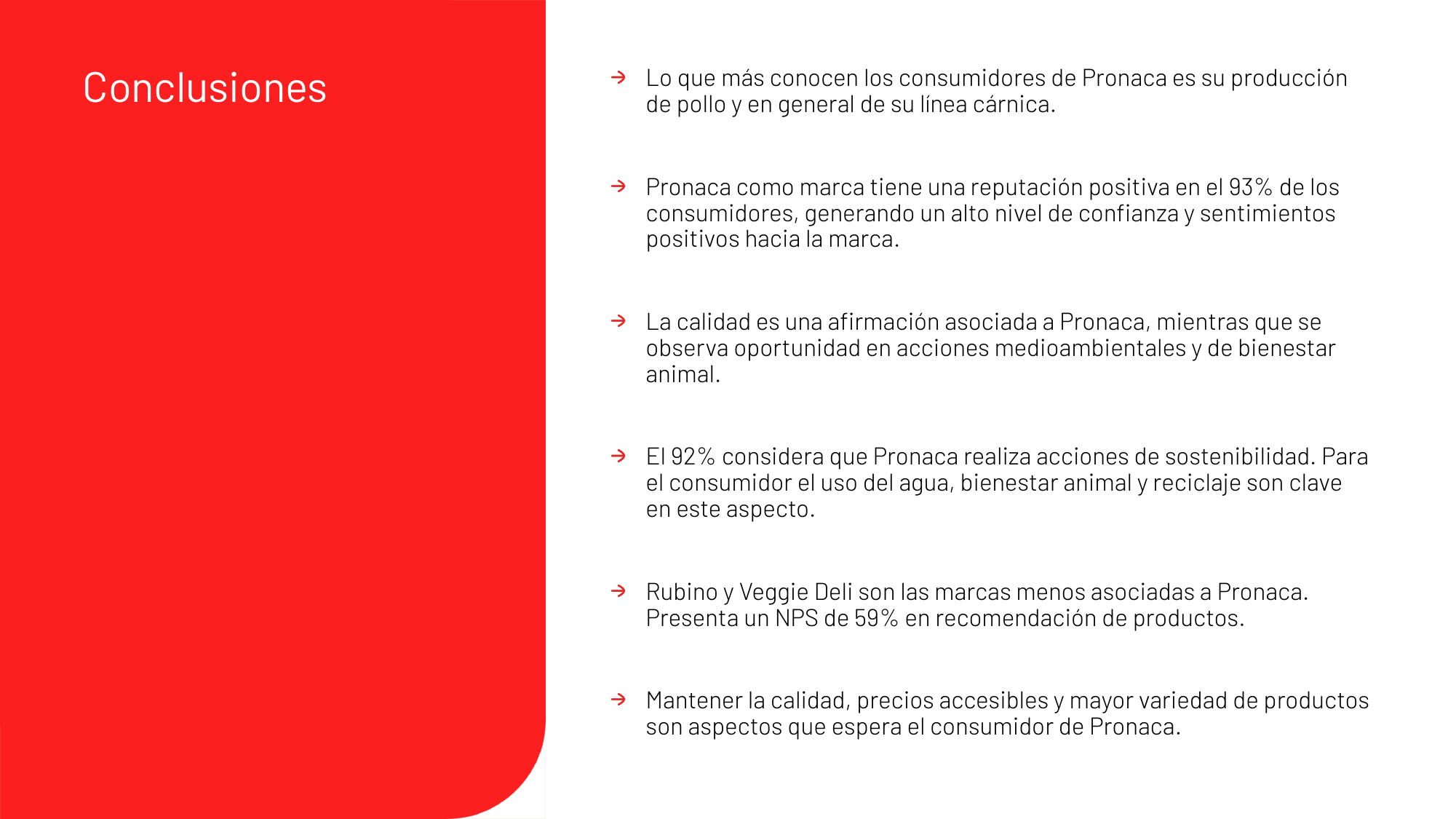

# Conclusiones
Lo que más conocen los consumidores de Pronaca es su producción de pollo y en general de su línea cárnica.

Pronaca como marca tiene una reputación positiva en el 93% de los consumidores, generando un alto nivel de confianza y sentimientos positivos hacia la marca.

La calidad es una afirmación asociada a Pronaca, mientras que se observa oportunidad en acciones medioambientales y de bienestar animal.

El 92% considera que Pronaca realiza acciones de sostenibilidad. Para el consumidor el uso del agua, bienestar animal y reciclaje son clave en este aspecto.

Rubino y Veggie Deli son las marcas menos asociadas a Pronaca. Presenta un NPS de 59% en recomendación de productos.

Mantener la calidad, precios accesibles y mayor variedad de productos son aspectos que espera el consumidor de Pronaca.